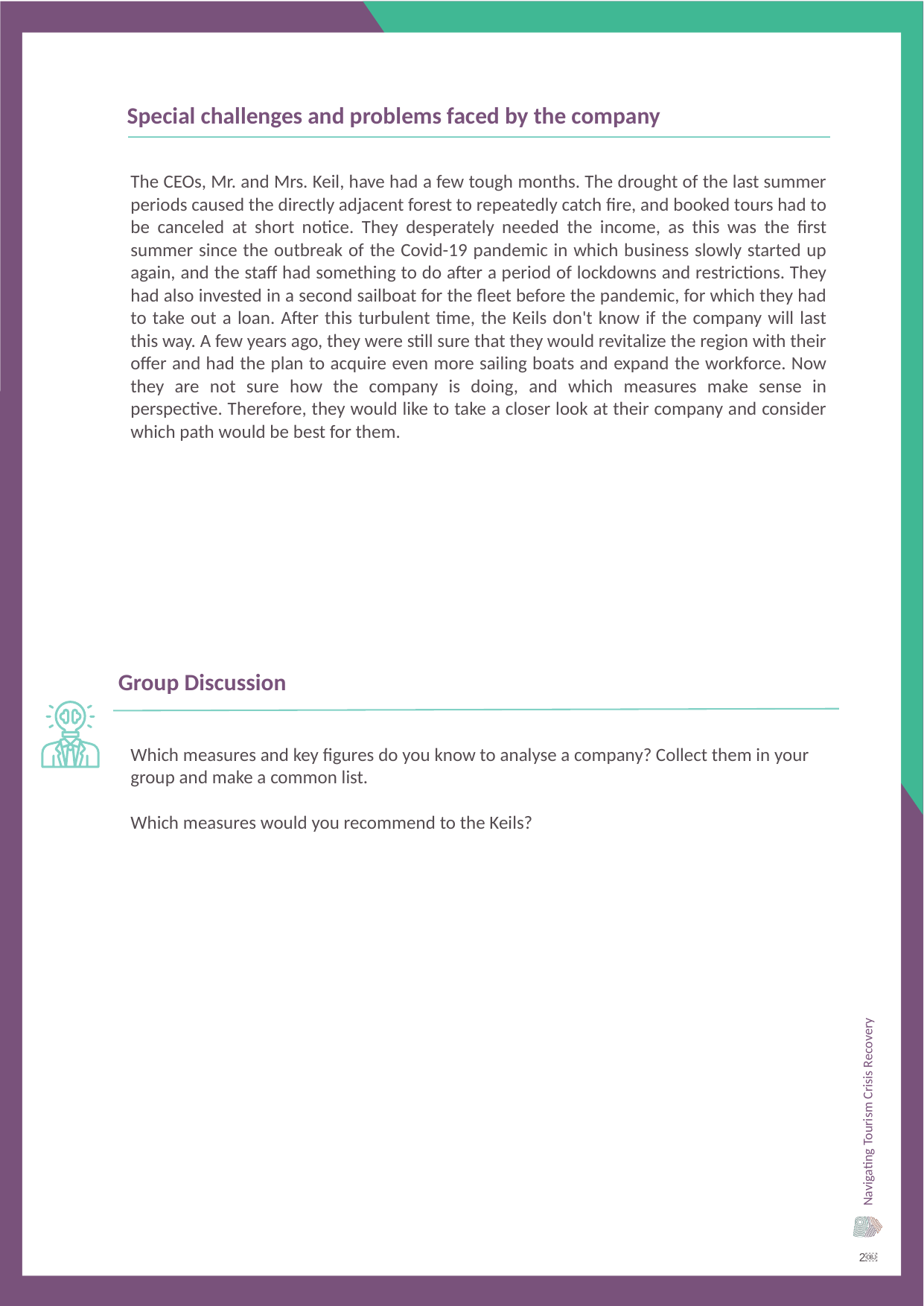

Special challenges and problems faced by the company
The CEOs, Mr. and Mrs. Keil, have had a few tough months. The drought of the last summer periods caused the directly adjacent forest to repeatedly catch fire, and booked tours had to be canceled at short notice. They desperately needed the income, as this was the first summer since the outbreak of the Covid-19 pandemic in which business slowly started up again, and the staff had something to do after a period of lockdowns and restrictions. They had also invested in a second sailboat for the fleet before the pandemic, for which they had to take out a loan. After this turbulent time, the Keils don't know if the company will last this way. A few years ago, they were still sure that they would revitalize the region with their offer and had the plan to acquire even more sailing boats and expand the workforce. Now they are not sure how the company is doing, and which measures make sense in perspective. Therefore, they would like to take a closer look at their company and consider which path would be best for them.
Group Discussion

Which measures and key figures do you know to analyse a company? Collect them in your group and make a common list.

Which measures would you recommend to the Keils?